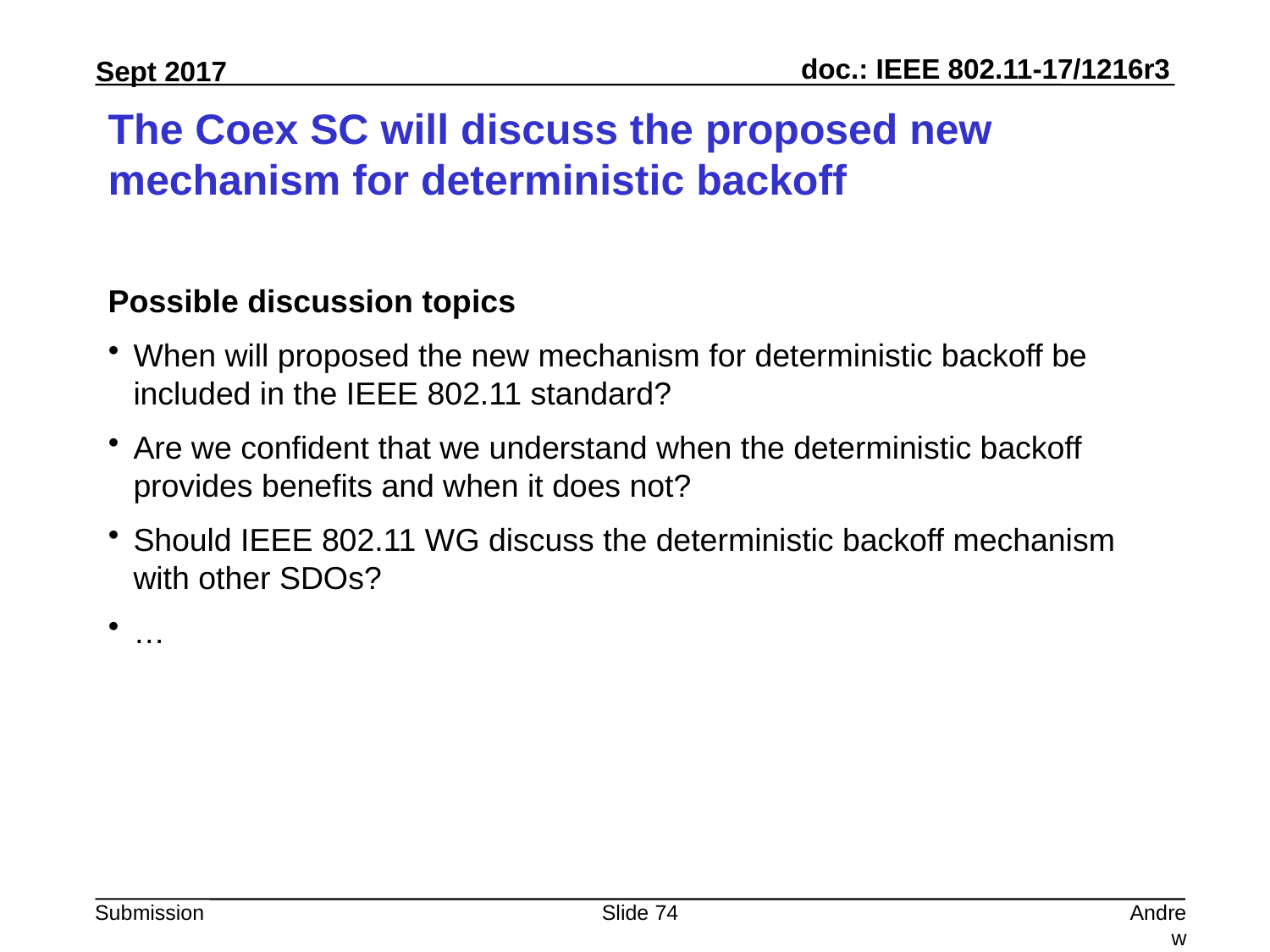

# The Coex SC will discuss the proposed new mechanism for deterministic backoff
Possible discussion topics
When will proposed the new mechanism for deterministic backoff be included in the IEEE 802.11 standard?
Are we confident that we understand when the deterministic backoff provides benefits and when it does not?
Should IEEE 802.11 WG discuss the deterministic backoff mechanism with other SDOs?
…

Slide 74
Andrew Myles, Cisco